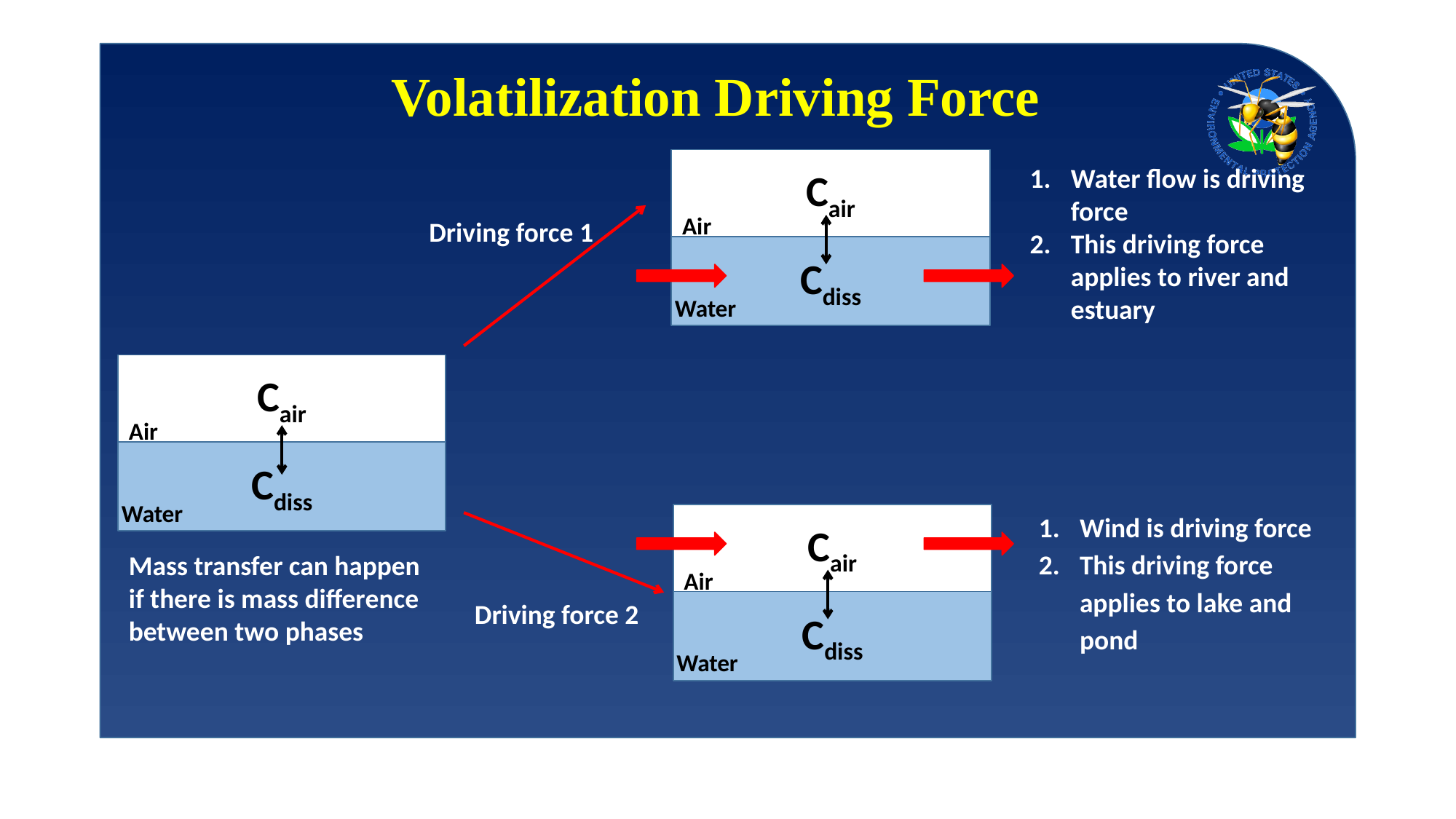

# Volatilization Driving Force
Cair
Water flow is driving force
This driving force applies to river and estuary
Air
Driving force 1
Cdiss

Water
Cair
Air
Cdiss
Water
Wind is driving force
This driving force applies to lake and pond
Cair

Mass transfer can happen if there is mass difference between two phases
Air
Driving force 2
Cdiss
Water